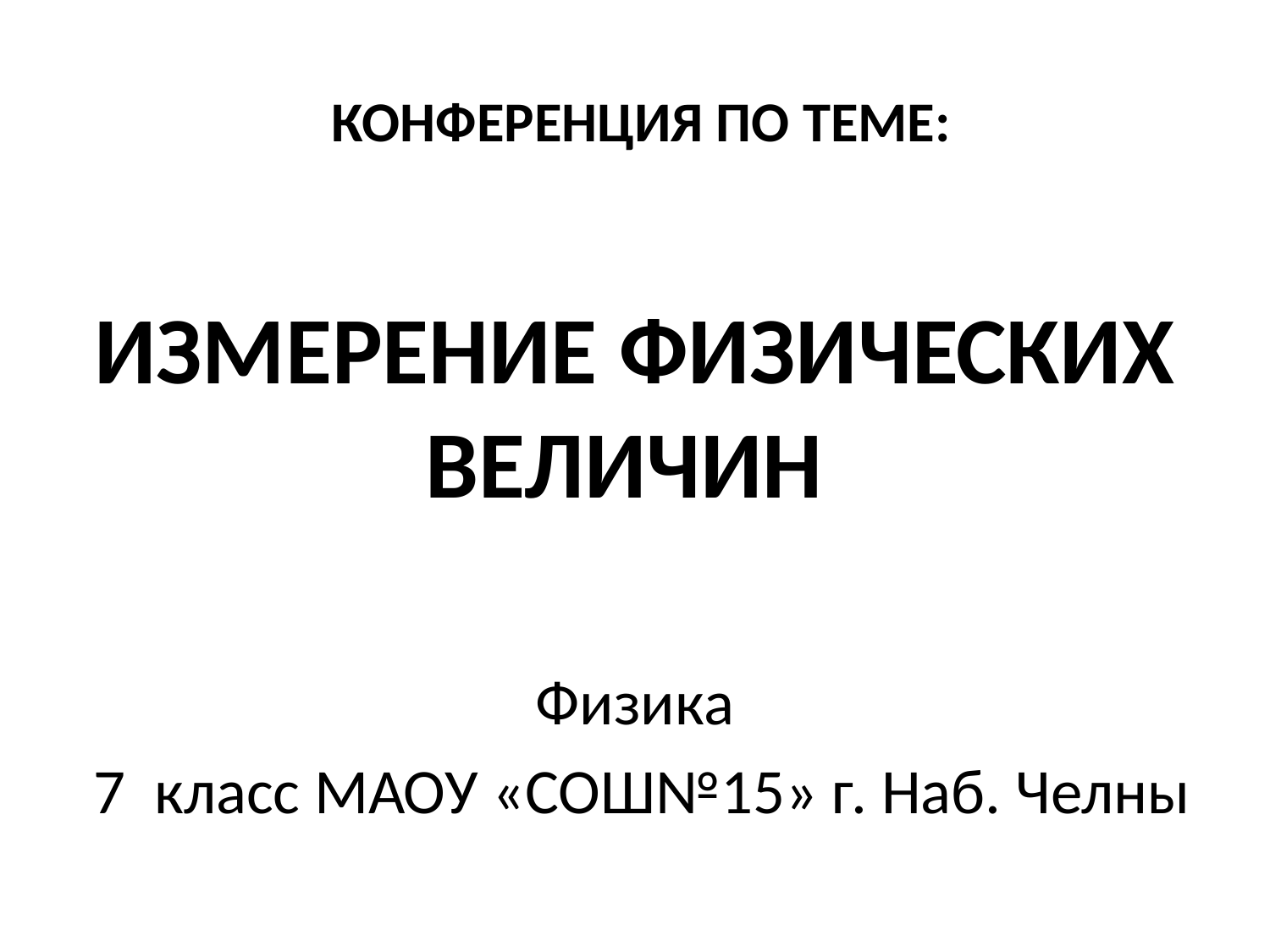

# конференция по теме: Измерение физических величин
Физика
 7  класс МАОУ «СОШ№15» г. Наб. Челны